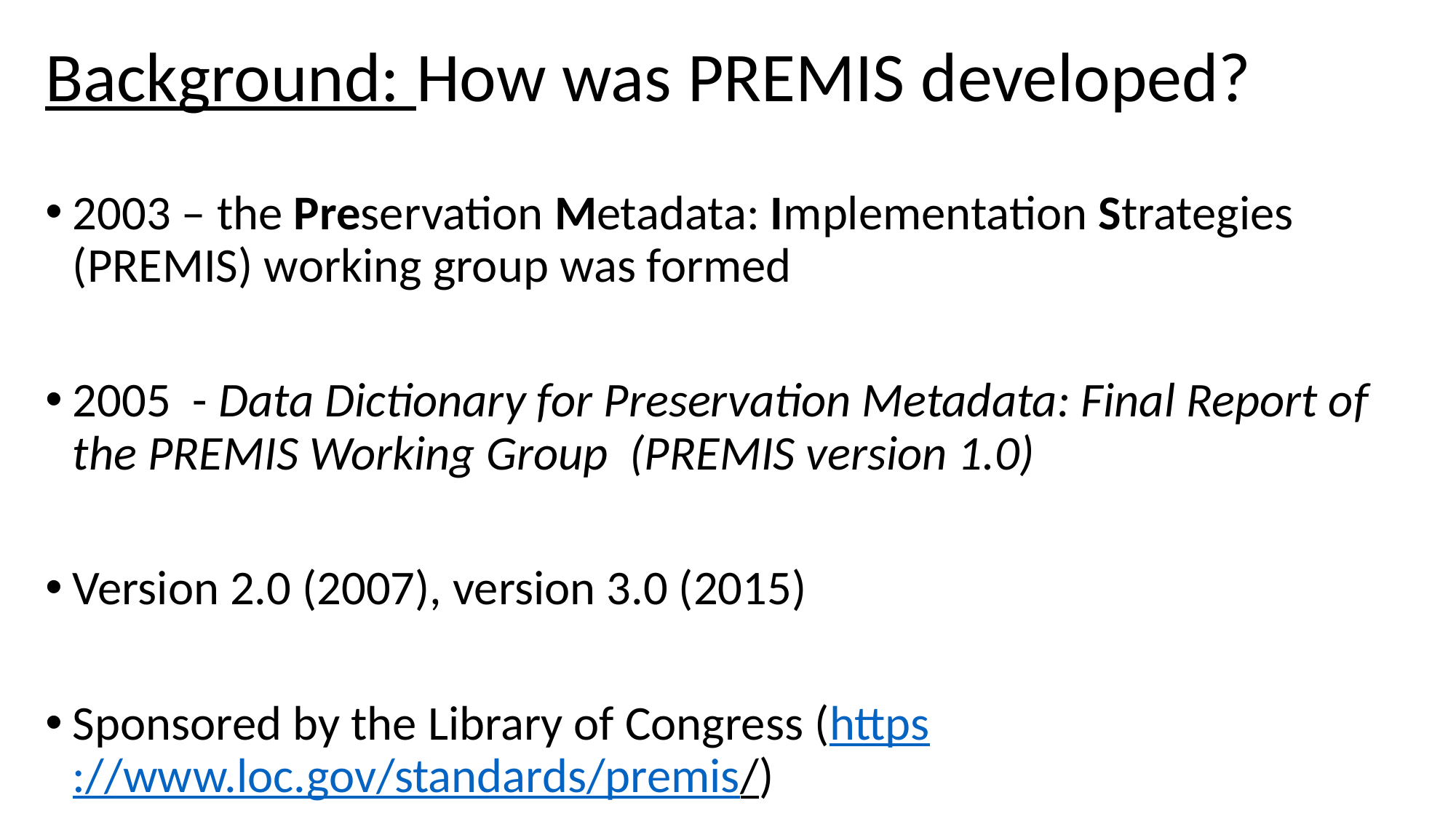

# Background: How was PREMIS developed?
2003 – the Preservation Metadata: Implementation Strategies (PREMIS) working group was formed

2005  - Data Dictionary for Preservation Metadata: Final Report of the PREMIS Working Group  (PREMIS version 1.0)

Version 2.0 (2007), version 3.0 (2015)

Sponsored by the Library of Congress (https://www.loc.gov/standards/premis/)